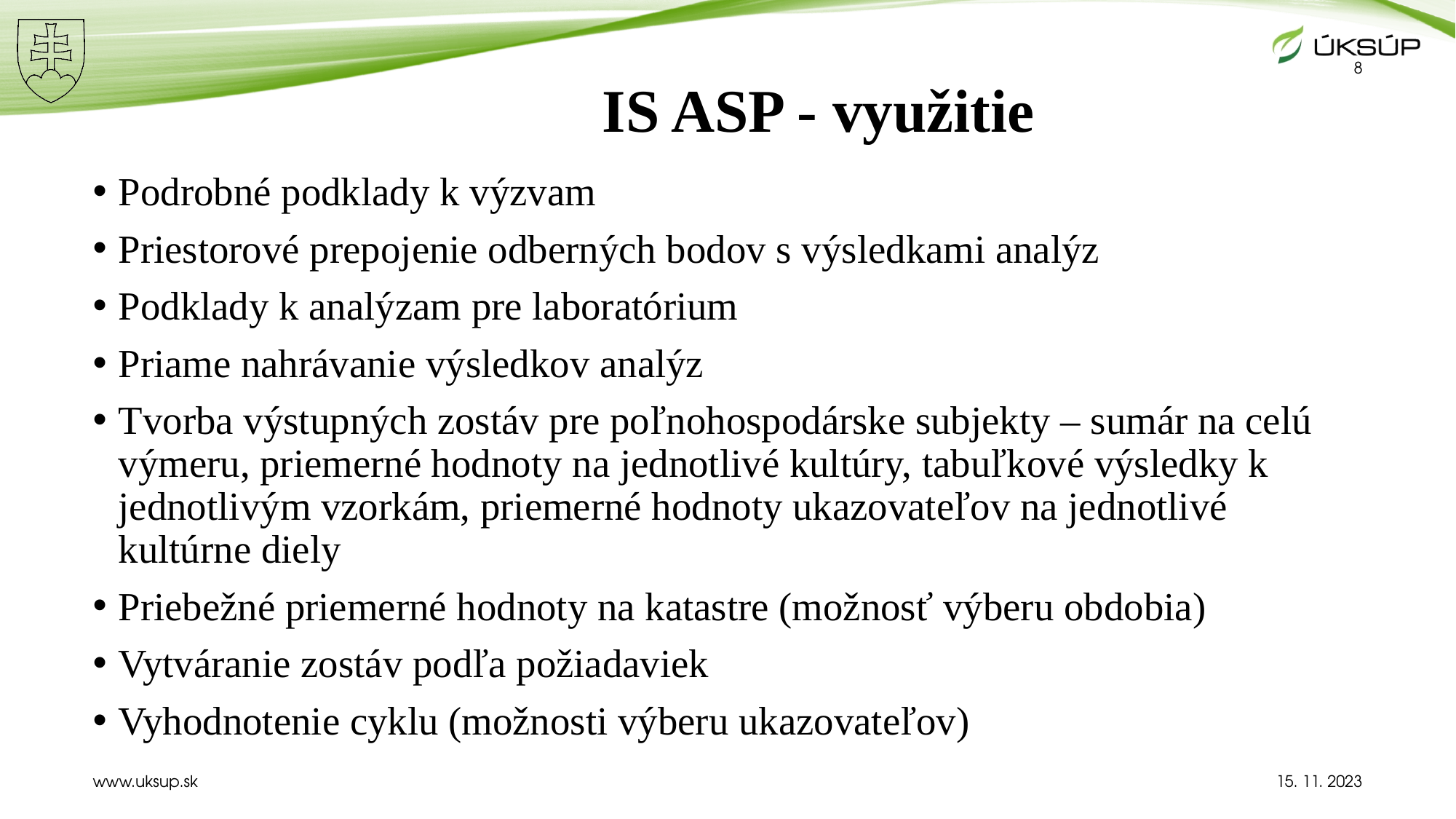

8
# IS ASP - využitie
Podrobné podklady k výzvam
Priestorové prepojenie odberných bodov s výsledkami analýz
Podklady k analýzam pre laboratórium
Priame nahrávanie výsledkov analýz
Tvorba výstupných zostáv pre poľnohospodárske subjekty – sumár na celú výmeru, priemerné hodnoty na jednotlivé kultúry, tabuľkové výsledky k jednotlivým vzorkám, priemerné hodnoty ukazovateľov na jednotlivé kultúrne diely
Priebežné priemerné hodnoty na katastre (možnosť výberu obdobia)
Vytváranie zostáv podľa požiadaviek
Vyhodnotenie cyklu (možnosti výberu ukazovateľov)

www.uksup.sk
15. 11. 2023